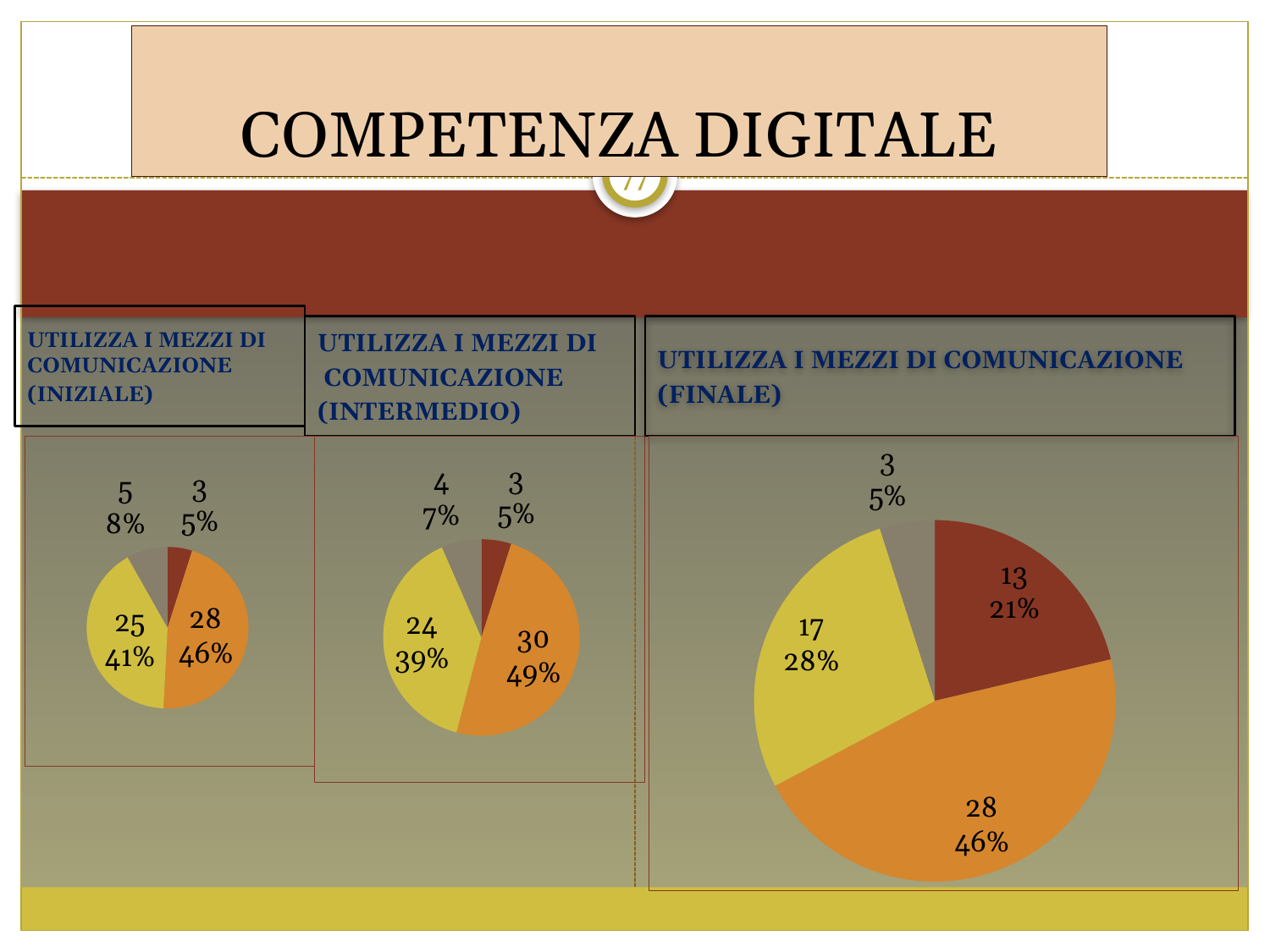

# COMPETENZA DIGITALE
77
UTILIZZA I MEZZI DI COMUNICAZIONE
(INIZIALE)
UTILIZZA I MEZZI DI
 COMUNICAZIONE
(INTERMEDIO)
UTILIZZA I MEZZI DI COMUNICAZIONE
(FINALE)

### Chart

| Category | Vendite |
|---|---|
| A | 3.0 |
| B | 28.0 |
| C | 25.0 |
| D | 5.0 |

### Chart

| Category | Vendite |
|---|---|
| A | 3.0 |
| B | 30.0 |
| C | 24.0 |
| D | 4.0 |

### Chart

| Category | Vendite |
|---|---|
| A | 13.0 |
| B | 28.0 |
| C | 17.0 |
| D | 3.0 |